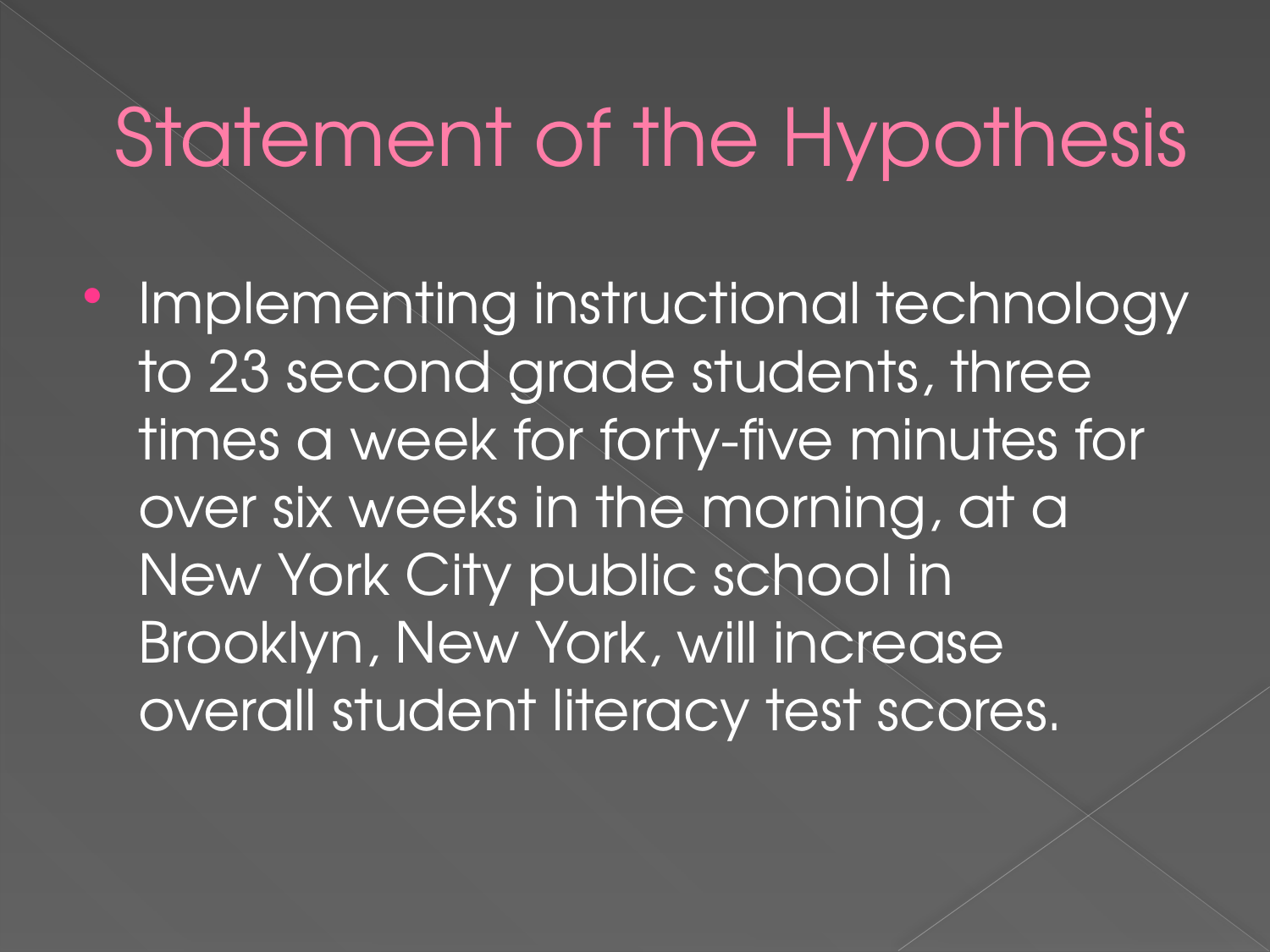

# Statement of the Hypothesis
Implementing instructional technology to 23 second grade students, three times a week for forty-five minutes for over six weeks in the morning, at a New York City public school in Brooklyn, New York, will increase overall student literacy test scores.